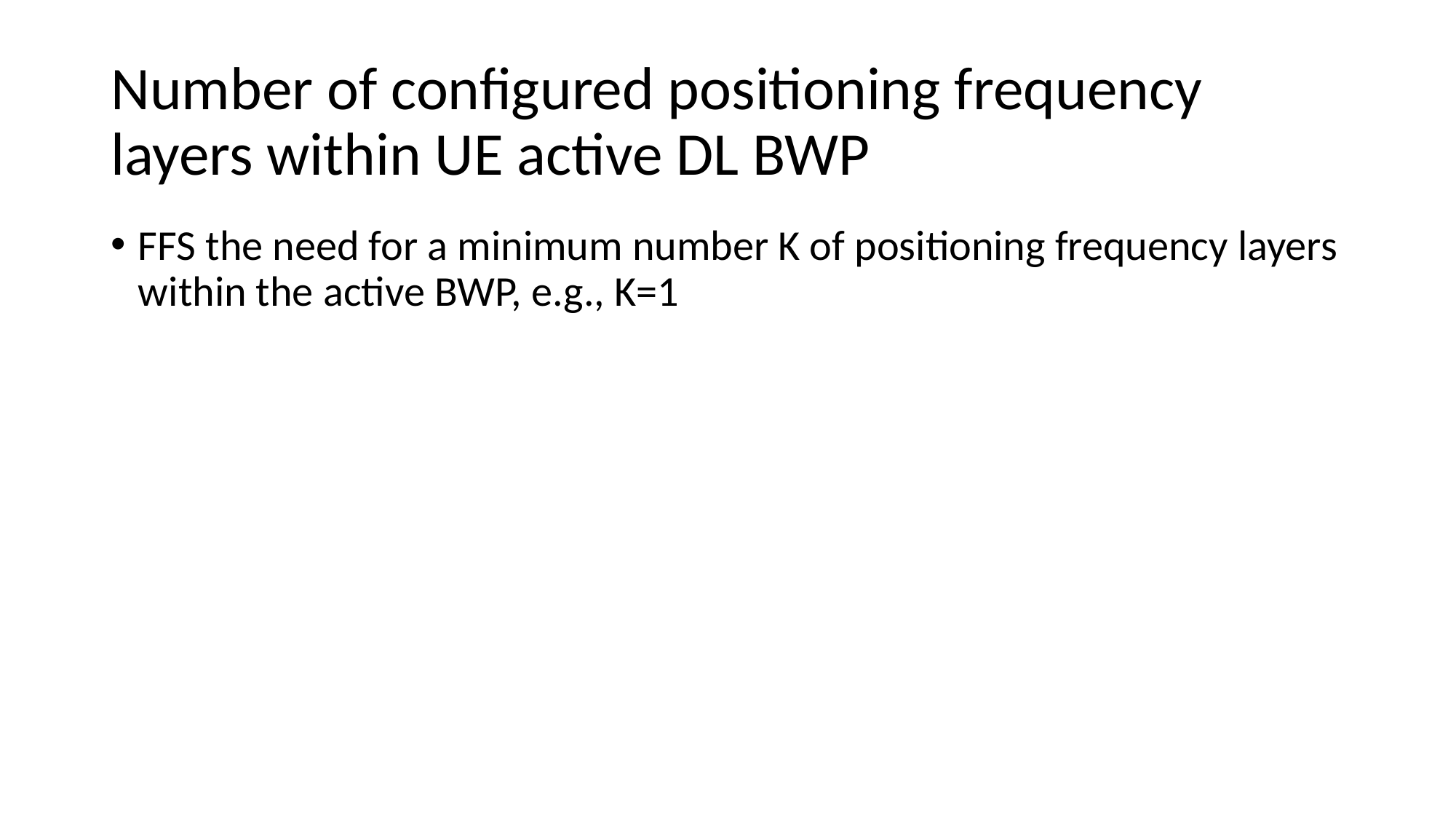

# Number of configured positioning frequency layers within UE active DL BWP
FFS the need for a minimum number K of positioning frequency layers within the active BWP, e.g., K=1